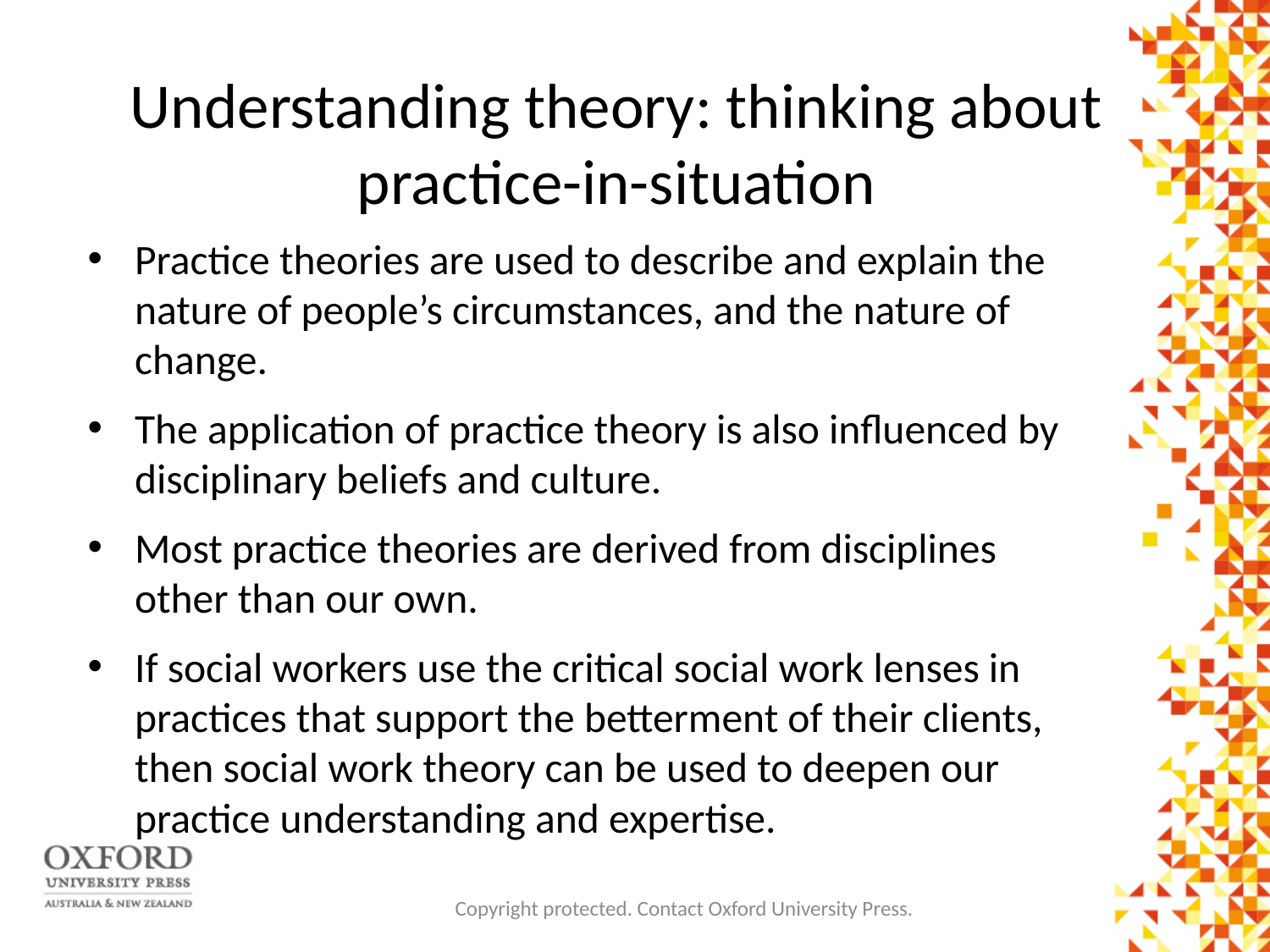

# Understanding theory: thinking about practice-in-situation
Practice theories are used to describe and explain the nature of people’s circumstances, and the nature of change.
The application of practice theory is also influenced by disciplinary beliefs and culture.
Most practice theories are derived from disciplines other than our own.
If social workers use the critical social work lenses in practices that support the betterment of their clients, then social work theory can be used to deepen our practice understanding and expertise.
Copyright protected. Contact Oxford University Press.